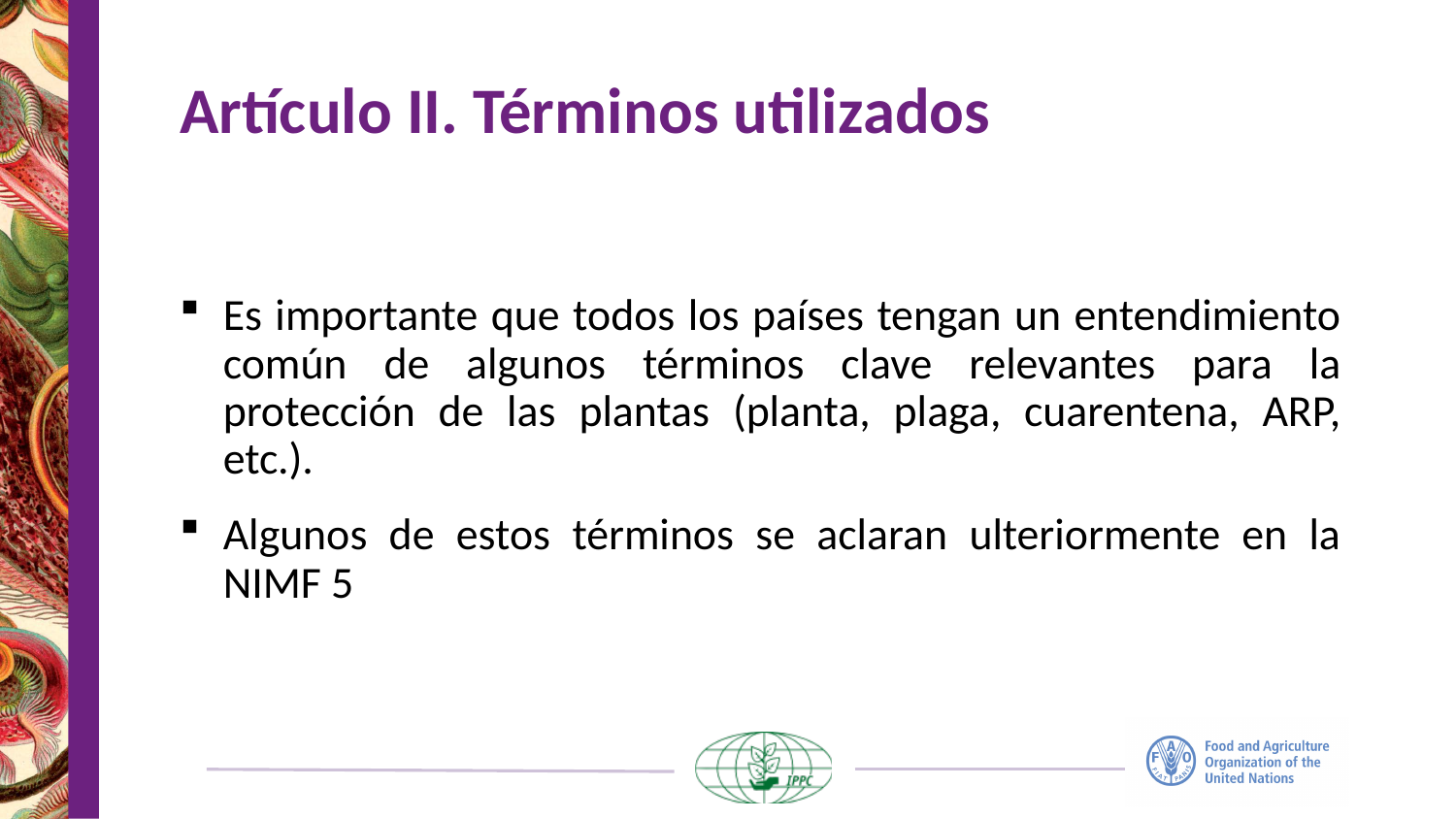

# Artículo II. Términos utilizados

Es importante que todos los países tengan un entendimiento común de algunos términos clave relevantes para la protección de las plantas (planta, plaga, cuarentena, ARP, etc.).
Algunos de estos términos se aclaran ulteriormente en la NIMF 5